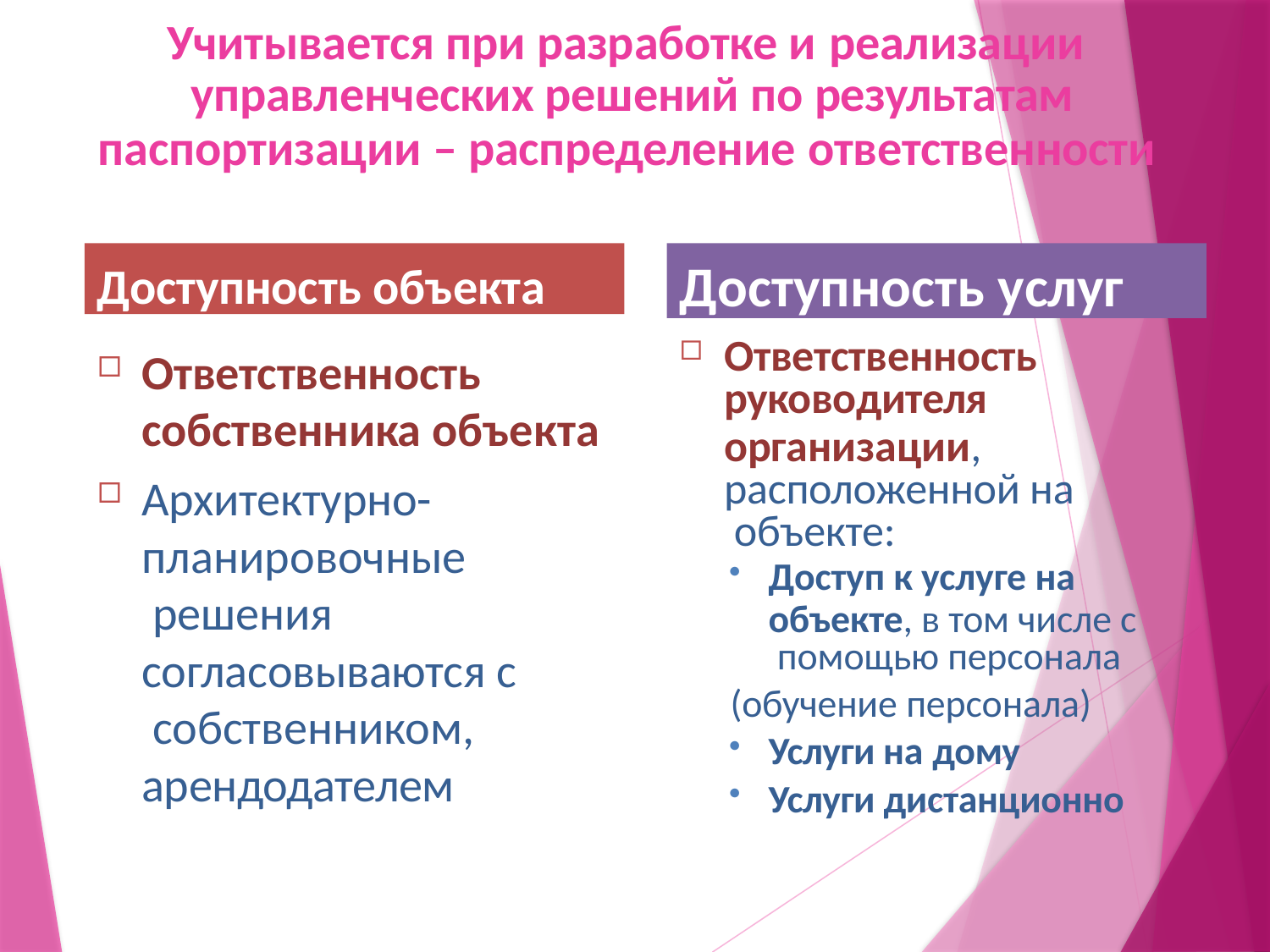

# Учитывается при разработке и реализации
     управленческих решений по результатам
    паспортизации – распределение ответственности
Доступность объекта
Доступность услуг
Ответственность
руководителя
организации,  расположенной на  объекте:
Доступ к услуге на
объекте, в том числе с  помощью персонала
(обучение персонала)
Услуги на дому
Услуги дистанционно
Ответственность
собственника объекта
Архитектурно-  планировочные  решения
согласовываются с  собственником,  арендодателем